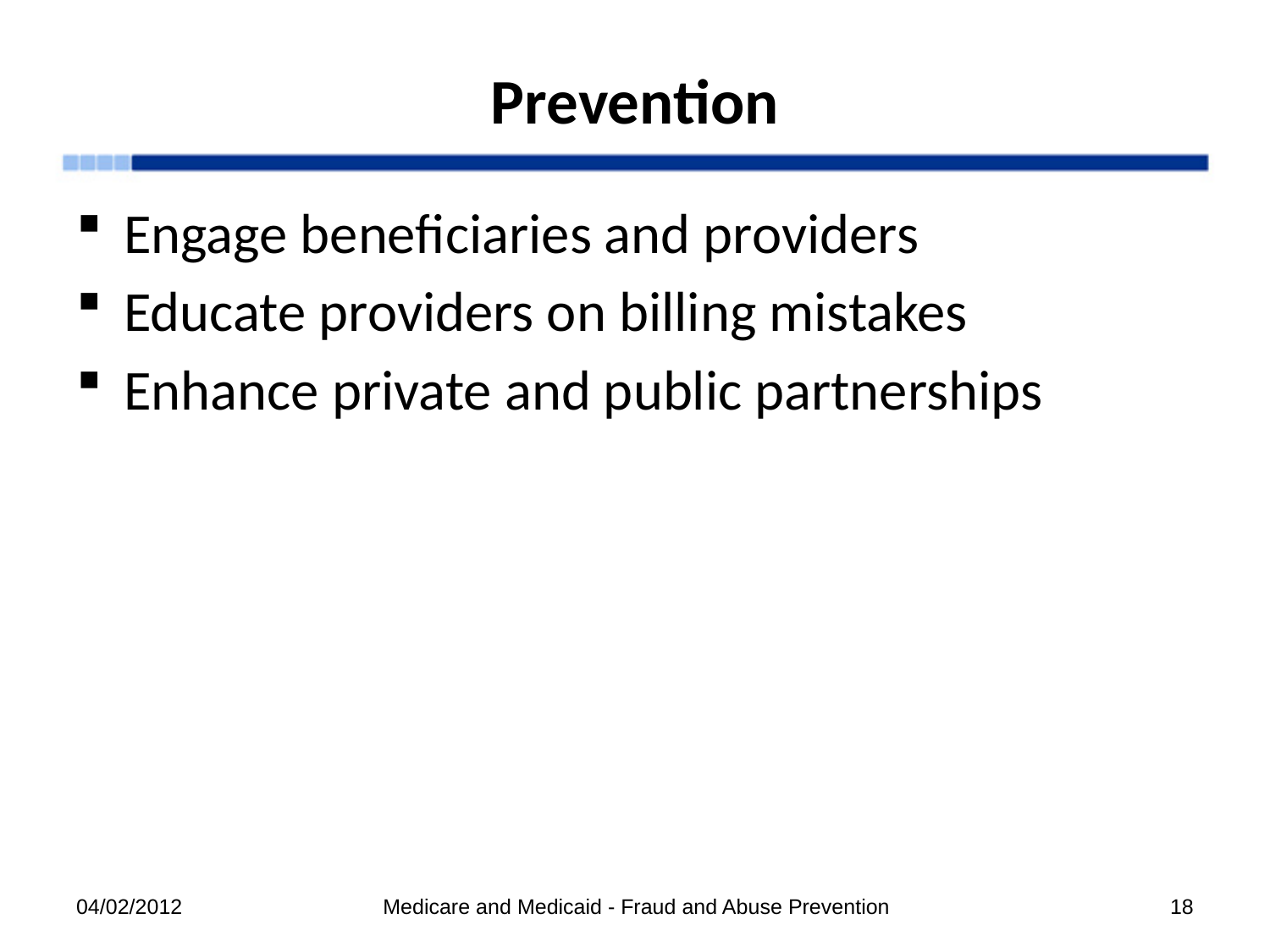

# Prevention
Engage beneficiaries and providers
Educate providers on billing mistakes
Enhance private and public partnerships
04/02/2012
Medicare and Medicaid - Fraud and Abuse Prevention
18